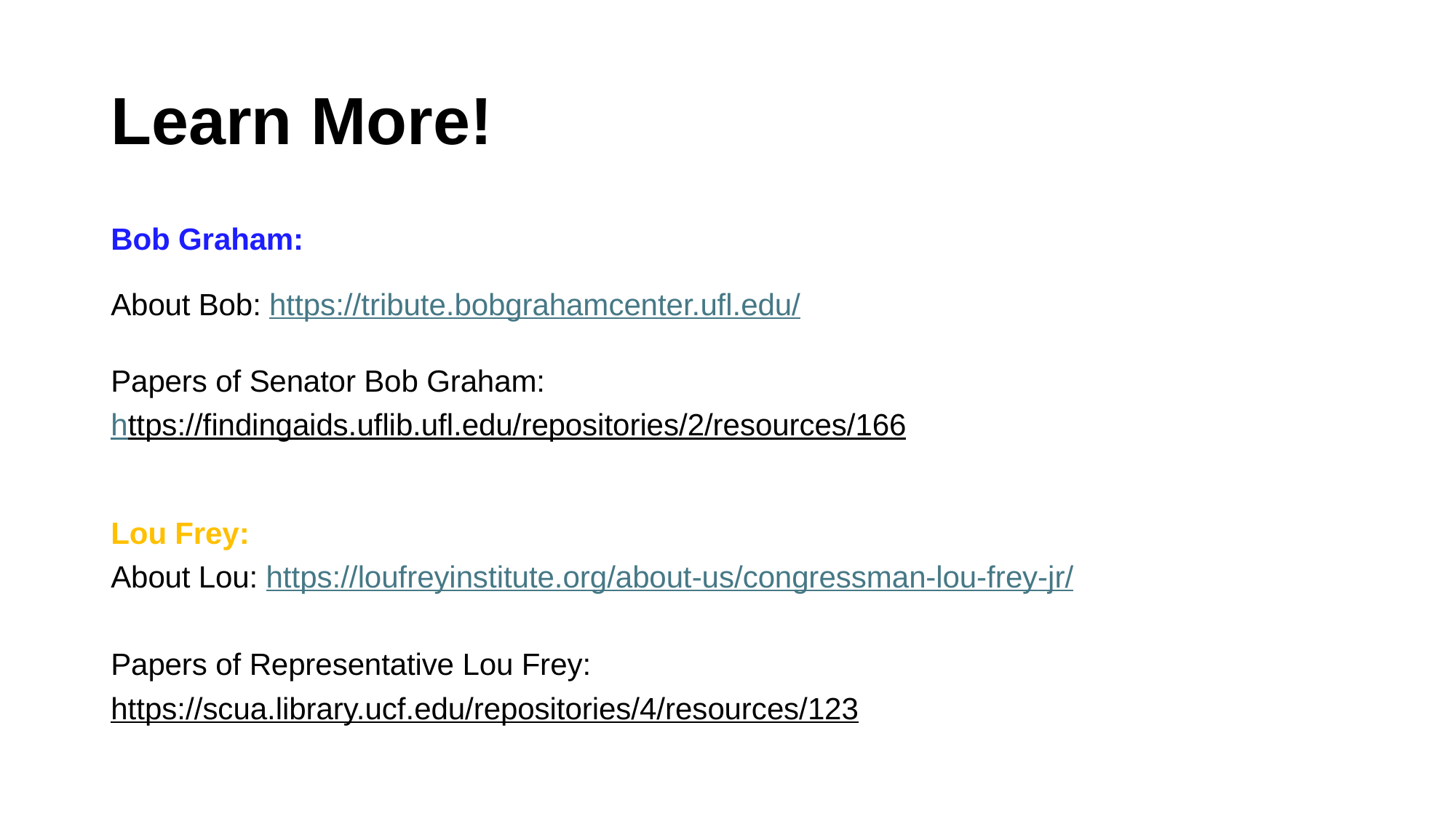

# Learn More!
Bob Graham:

About Bob: https://tribute.bobgrahamcenter.ufl.edu/
Papers of Senator Bob Graham:
https://findingaids.uflib.ufl.edu/repositories/2/resources/166

Lou Frey:
About Lou: https://loufreyinstitute.org/about-us/congressman-lou-frey-jr/

Papers of Representative Lou Frey:
https://scua.library.ucf.edu/repositories/4/resources/123